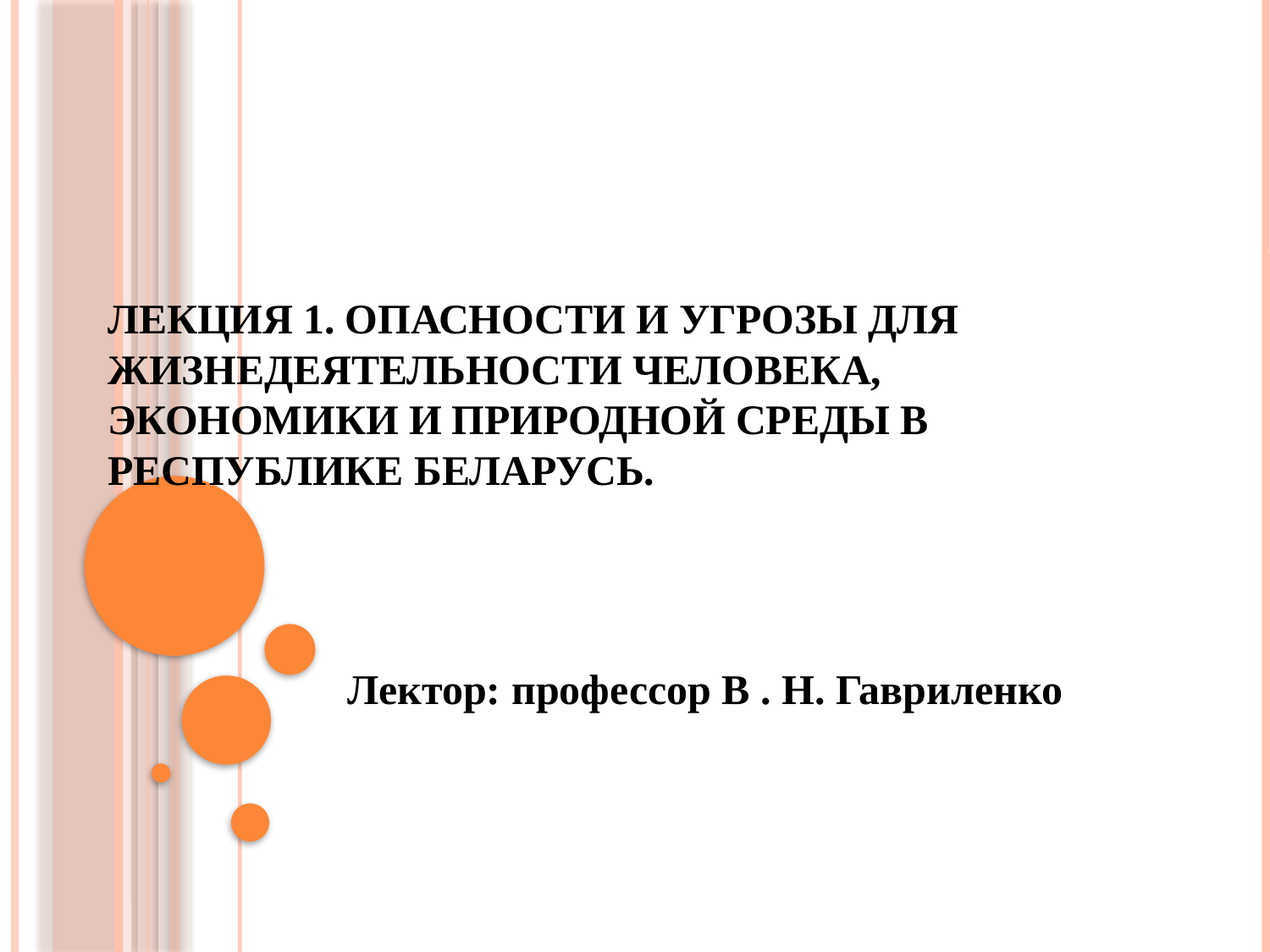

# Лекция 1. Опасности и угрозы для жизнедеятельности человека, экономики и природной среды в Республике Беларусь.
Лектор: профессор В . Н. Гавриленко